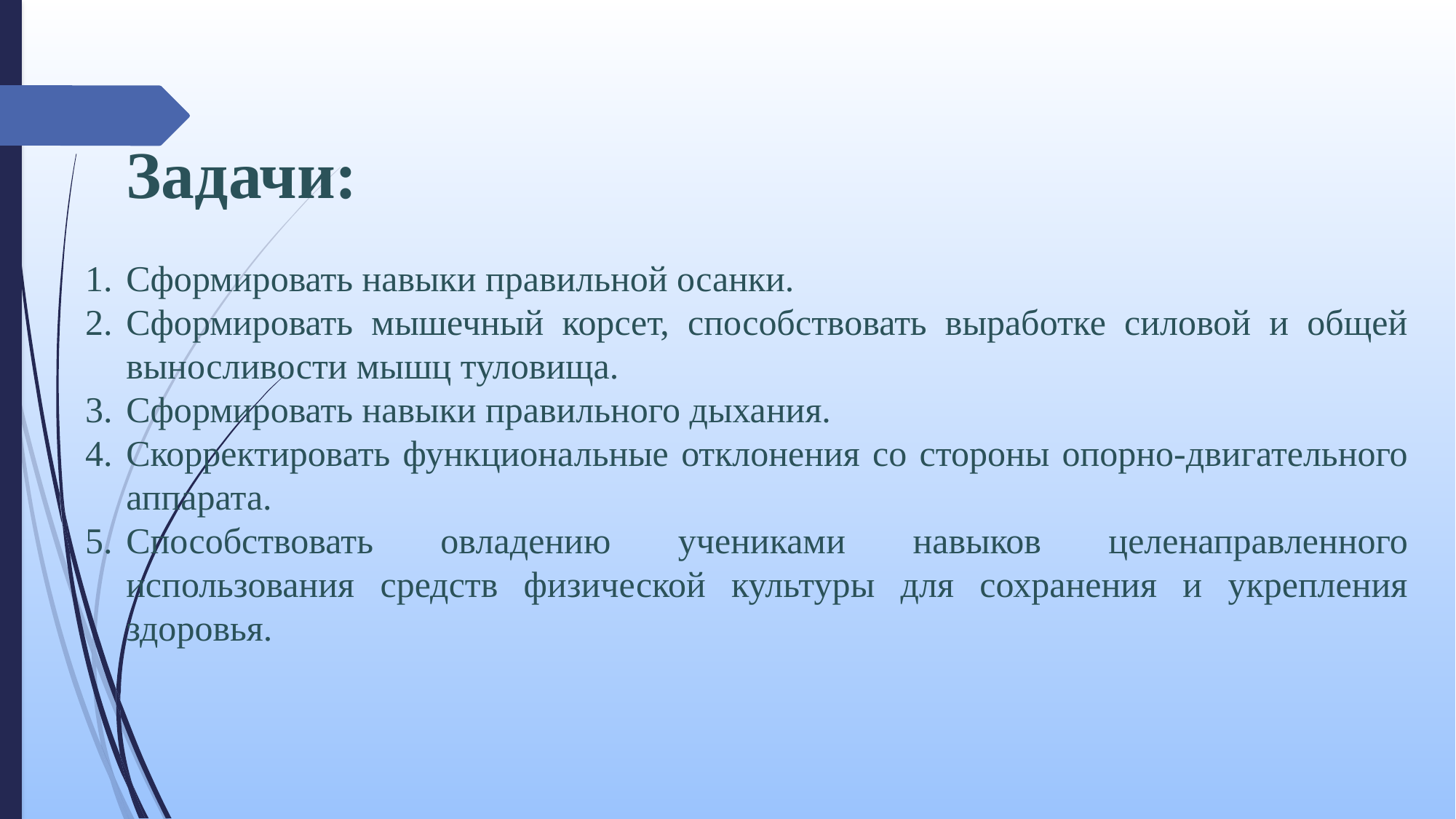

Задачи:

Сформировать навыки правильной осанки.
Сформировать мышечный корсет, способствовать выработке силовой и общей выносливости мышц туловища.
Сформировать навыки правильного дыхания.
Скорректировать функциональные отклонения со стороны опорно-двигательного аппарата.
Способствовать овладению учениками навыков целенаправленного использования средств физической культуры для сохранения и укрепления здоровья.